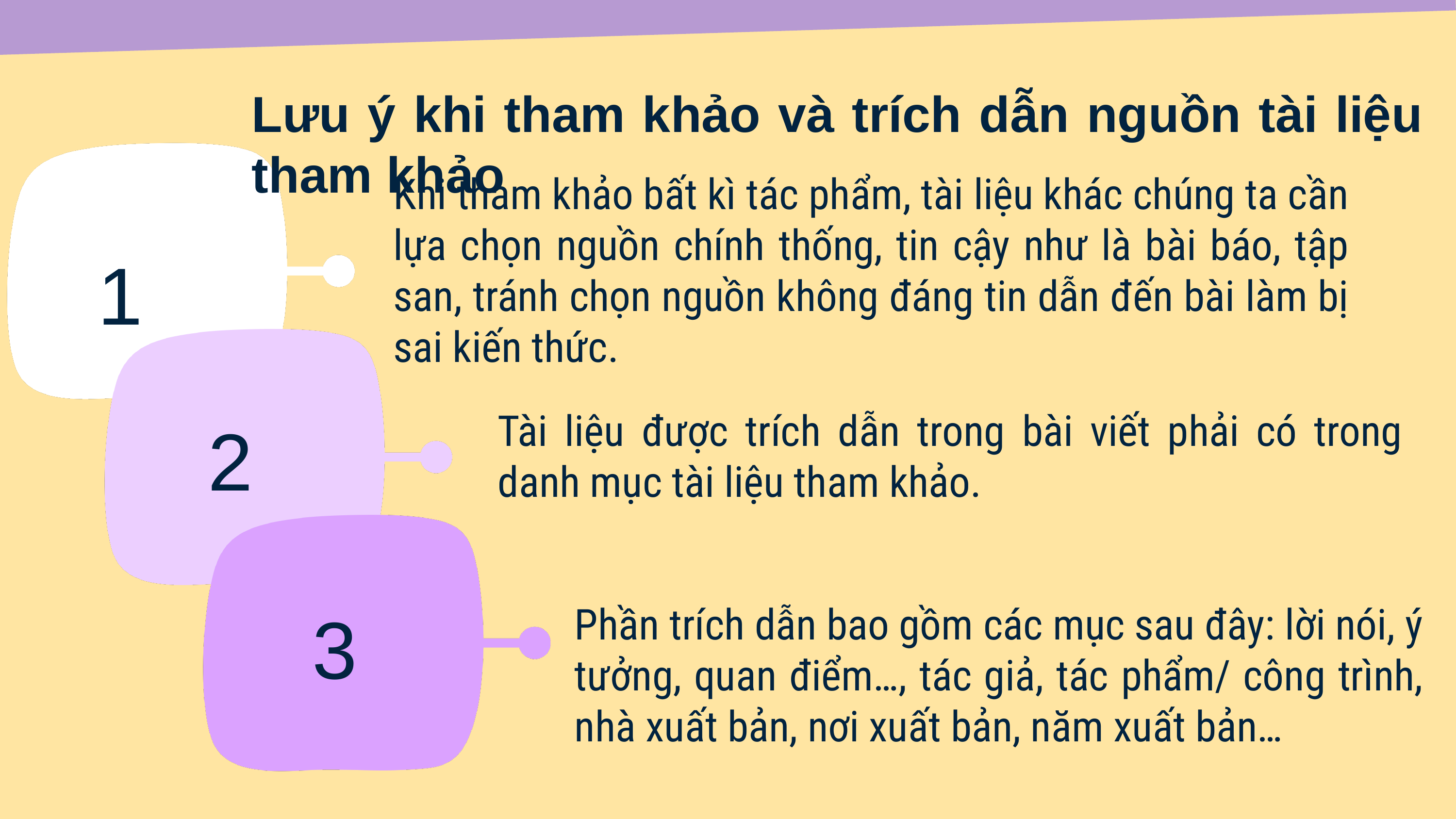

Lưu ý khi tham khảo và trích dẫn nguồn tài liệu tham khảo

Khi tham khảo bất kì tác phẩm, tài liệu khác chúng ta cần lựa chọn nguồn chính thống, tin cậy như là bài báo, tập san, tránh chọn nguồn không đáng tin dẫn đến bài làm bị sai kiến thức.
1
2
Tài liệu được trích dẫn trong bài viết phải có trong danh mục tài liệu tham khảo.
3
Phần trích dẫn bao gồm các mục sau đây: lời nói, ý tưởng, quan điểm…, tác giả, tác phẩm/ công trình, nhà xuất bản, nơi xuất bản, năm xuất bản…